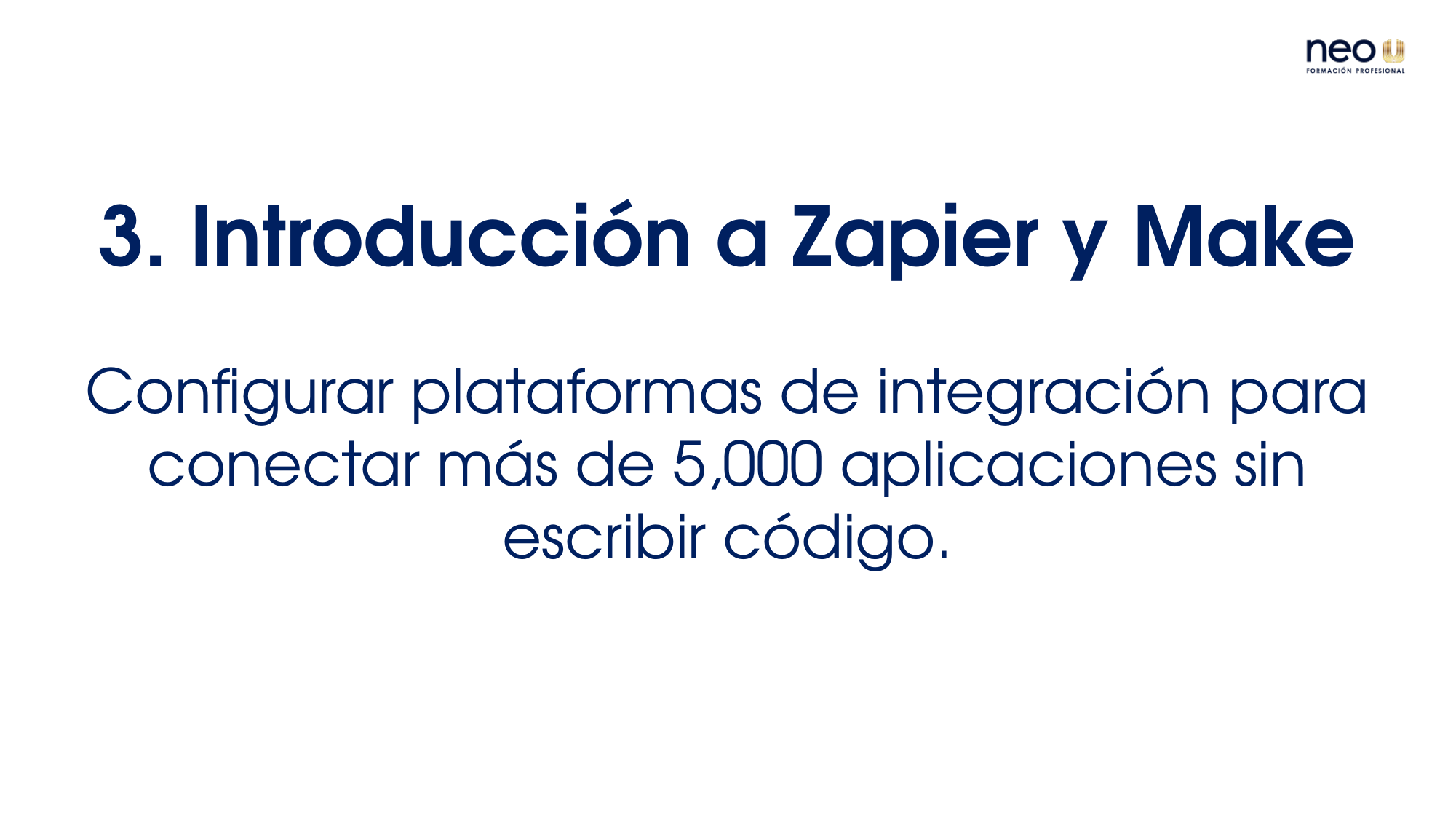

3. Introducción a Zapier y Make
Configurar plataformas de integración para conectar más de 5,000 aplicaciones sin escribir código.